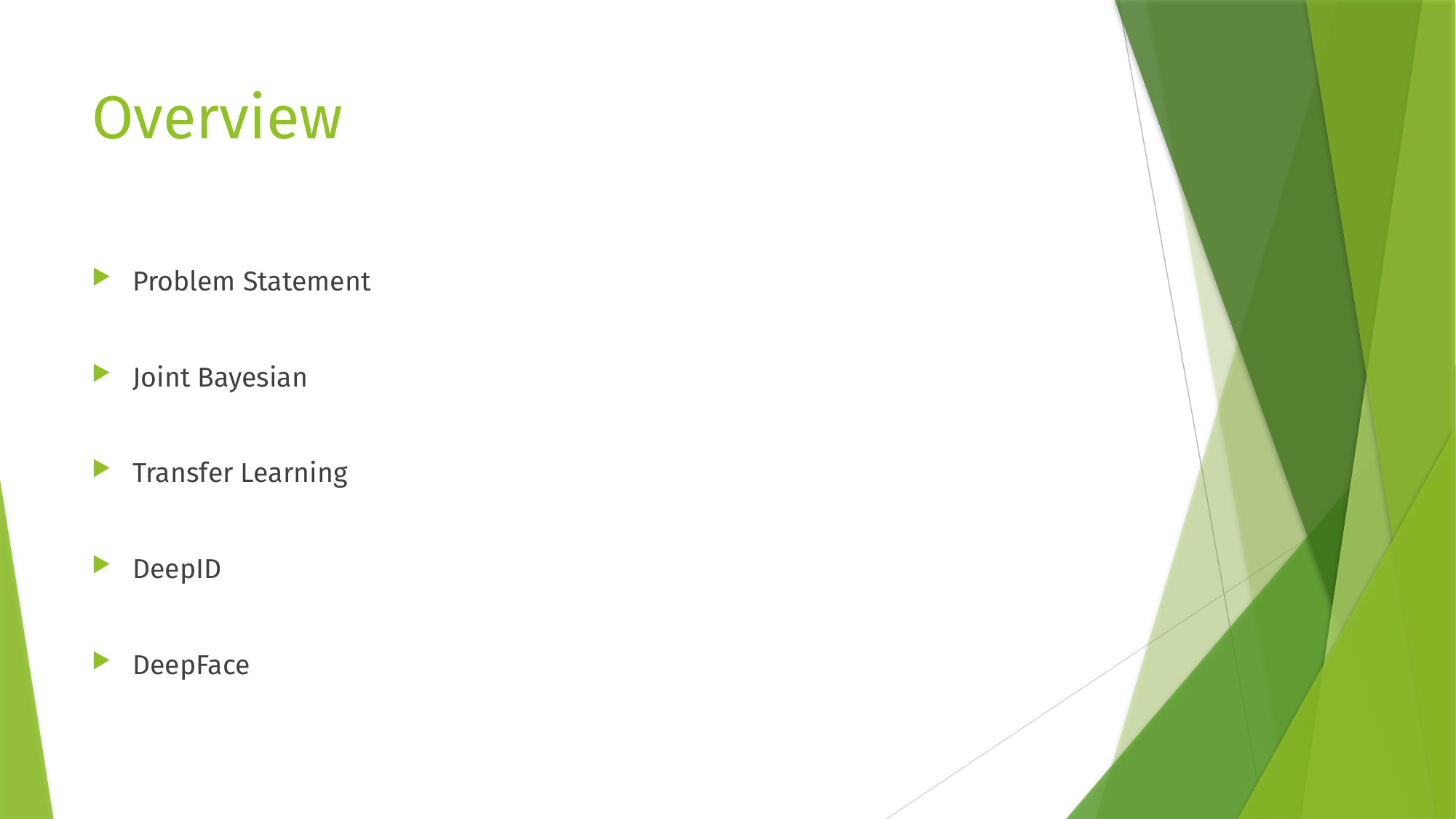

# Overview
Problem Statement

Joint Bayesian

Transfer Learning

DeepID

DeepFace